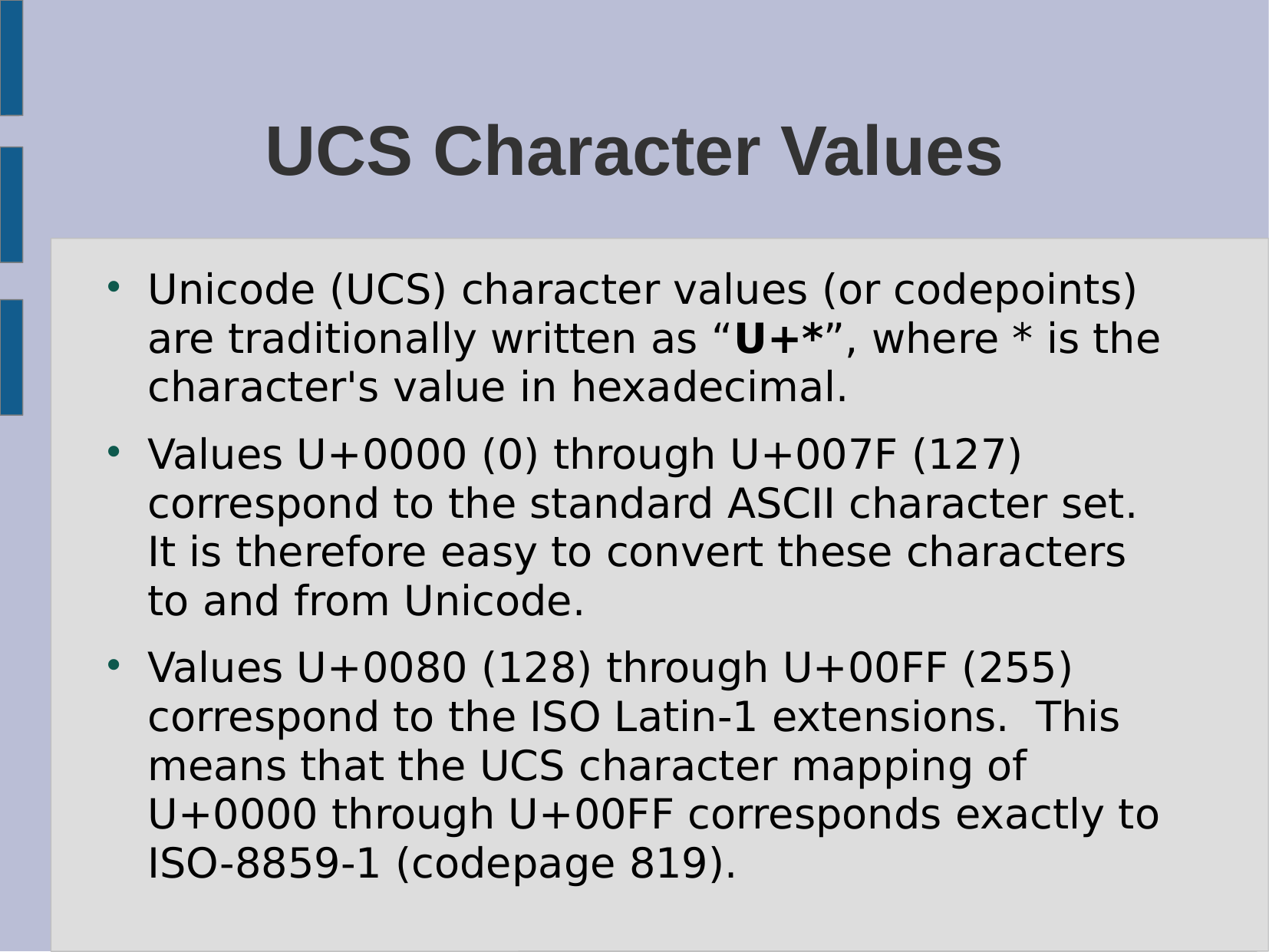

# UCS Character Values
Unicode (UCS) character values (or codepoints) are traditionally written as “U+*”, where * is the character's value in hexadecimal.
Values U+0000 (0) through U+007F (127) correspond to the standard ASCII character set.  It is therefore easy to convert these characters to and from Unicode.
Values U+0080 (128) through U+00FF (255) correspond to the ISO Latin-1 extensions.  This means that the UCS character mapping of U+0000 through U+00FF corresponds exactly to ISO-8859-1 (codepage 819).